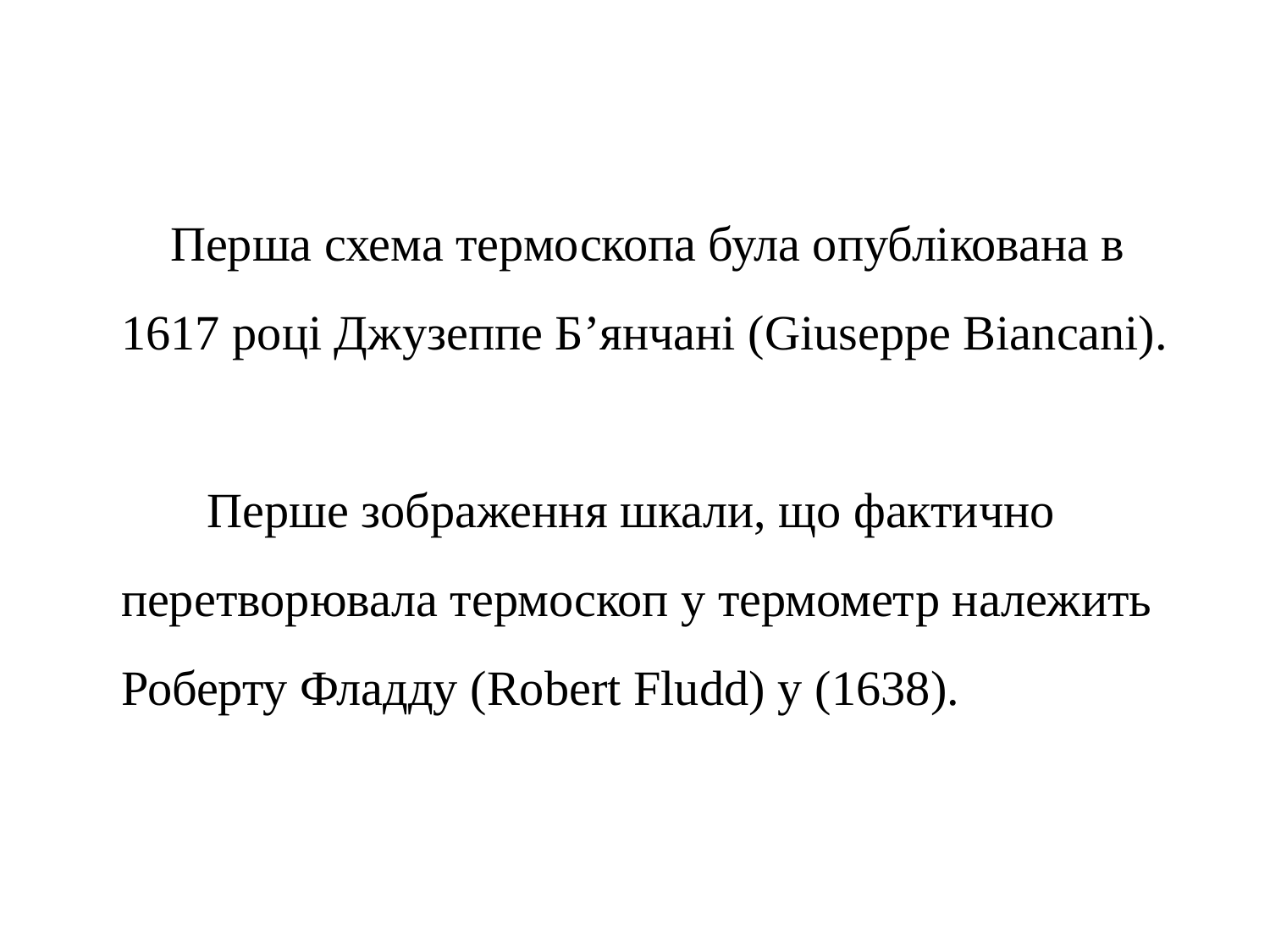

Перша схема термоскопа була опублікована в 1617 році Джузеппе Б’янчані (Giuseppe Biancani).
       Перше зображення шкали, що фактично перетворювала термоскоп у термометр належить Роберту Фладду (Robert Fludd) у (1638).